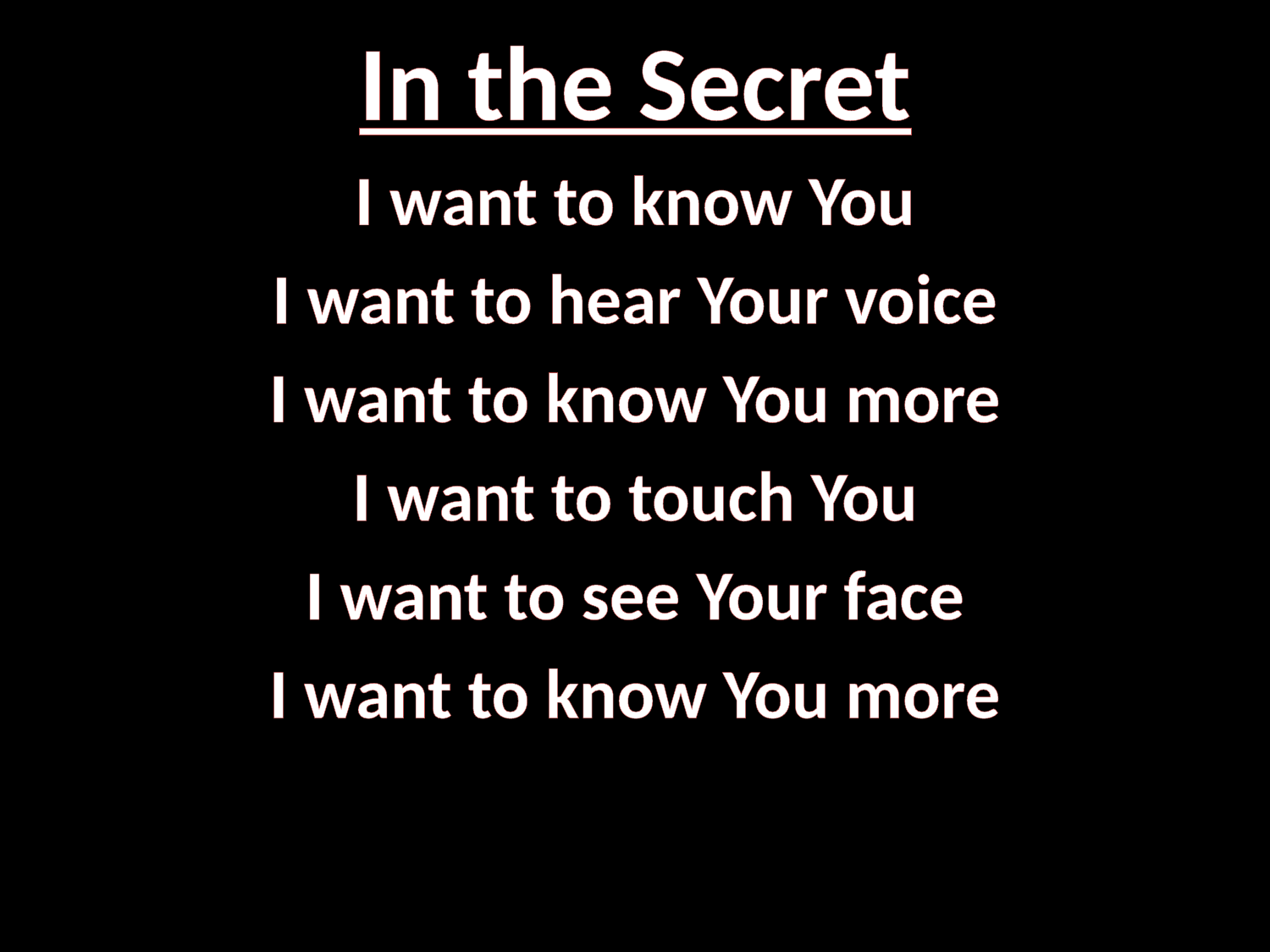

# In the Secret
I want to know You
I want to hear Your voice
I want to know You more
I want to touch You
I want to see Your face
I want to know You more